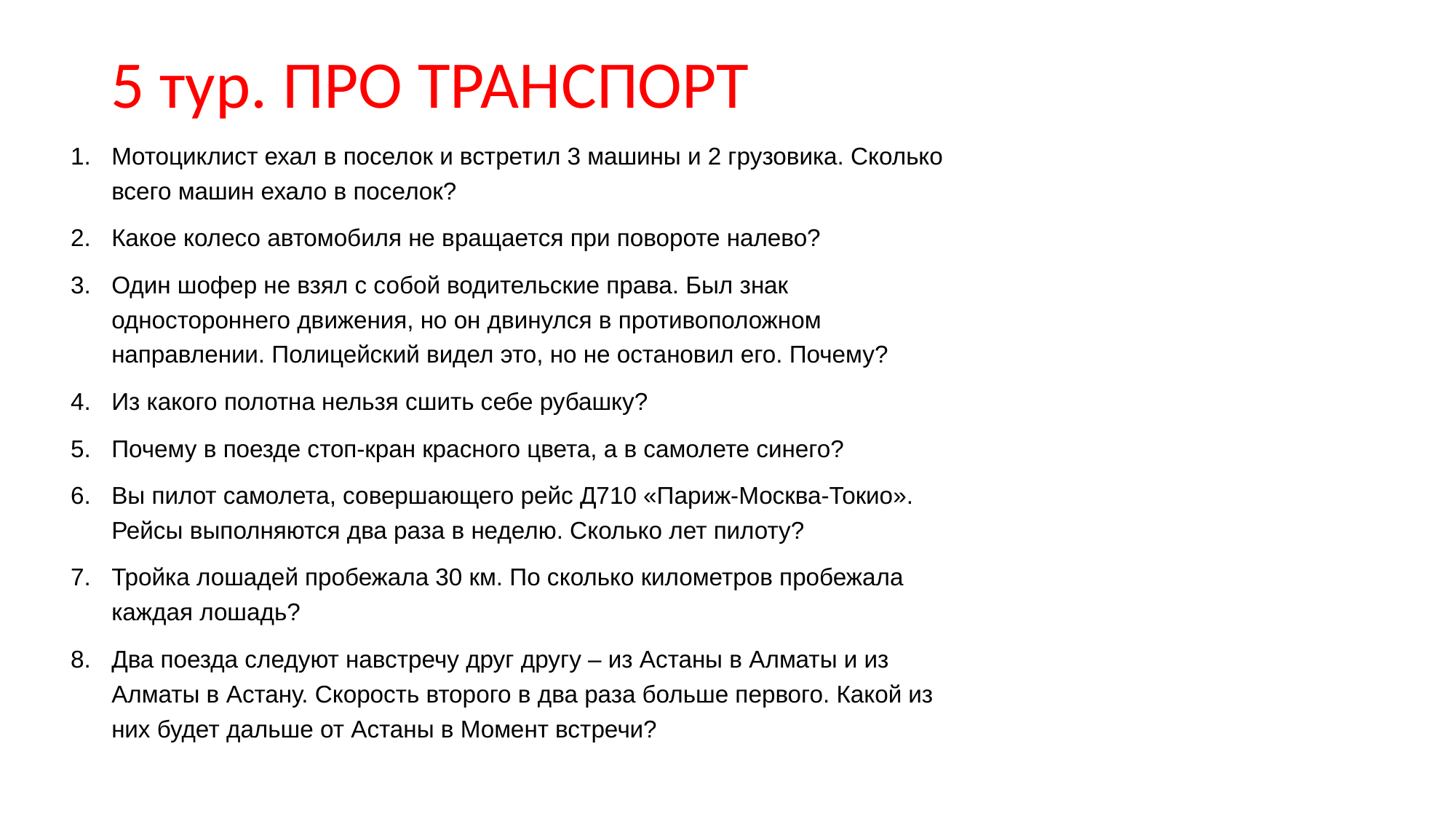

# 5 тур. ПРО ТРАНСПОРТ
Мотоциклист ехал в поселок и встретил 3 машины и 2 грузовика. Сколько всего машин ехало в поселок?
Какое колесо автомобиля не вращается при повороте налево?
Один шофер не взял с собой водительские права. Был знак одностороннего движения, но он двинулся в противоположном направлении. Полицейский видел это, но не остановил его. Почему?
Из какого полотна нельзя сшить себе рубашку?
Почему в поезде стоп-кран красного цвета, а в самолете синего?
Вы пилот самолета, совершающего рейс Д710 «Париж-Москва-Токио». Рейсы выполняются два раза в неделю. Сколько лет пилоту?
Тройка лошадей пробежала 30 км. По сколько километров пробежала каждая лошадь?
Два поезда следуют навстречу друг другу – из Астаны в Алматы и из Алматы в Астану. Скорость второго в два раза больше первого. Какой из них будет дальше от Астаны в Момент встречи?